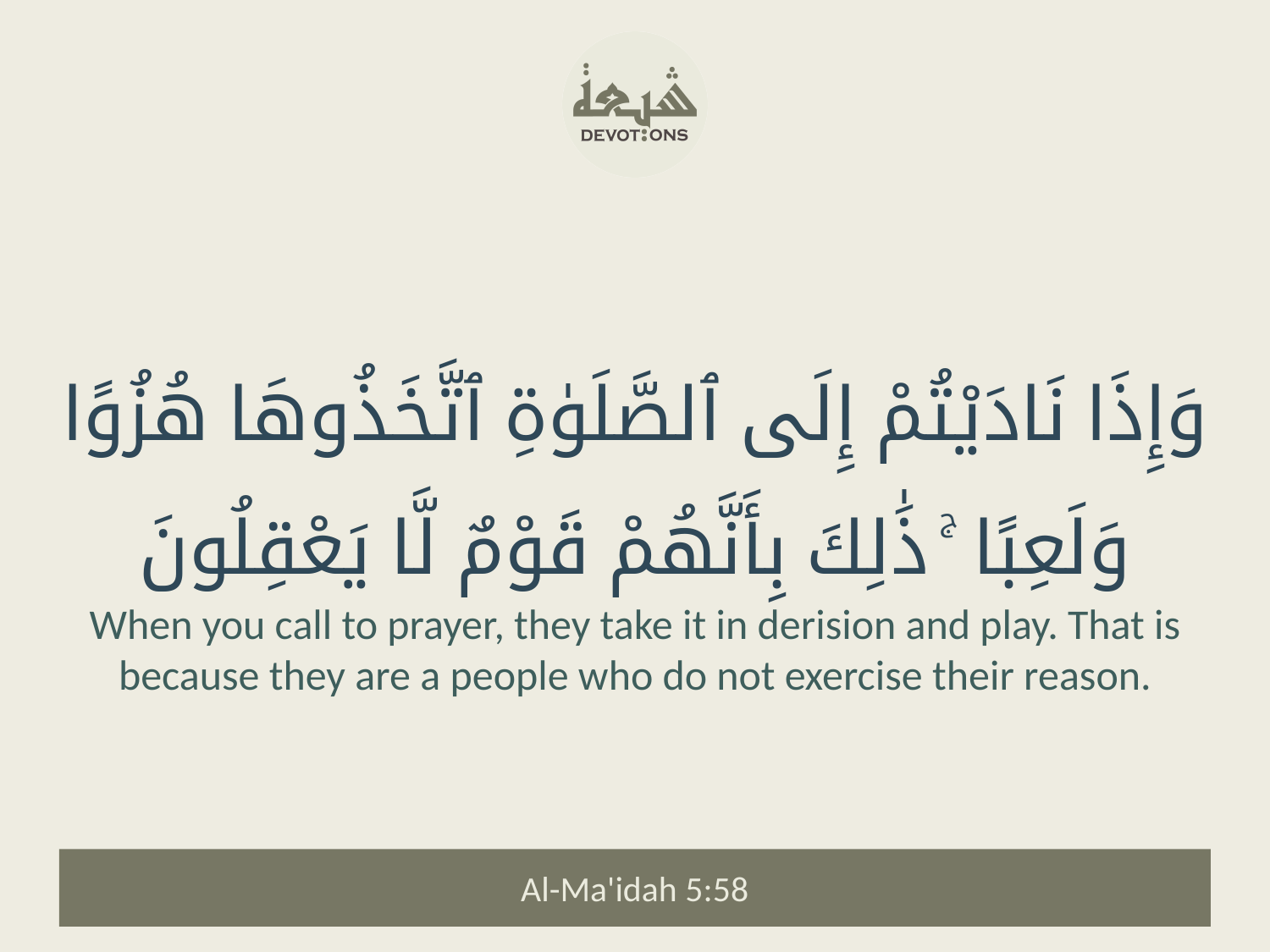

وَإِذَا نَادَيْتُمْ إِلَى ٱلصَّلَوٰةِ ٱتَّخَذُوهَا هُزُوًا وَلَعِبًا ۚ ذَٰلِكَ بِأَنَّهُمْ قَوْمٌ لَّا يَعْقِلُونَ
When you call to prayer, they take it in derision and play. That is because they are a people who do not exercise their reason.
Al-Ma'idah 5:58